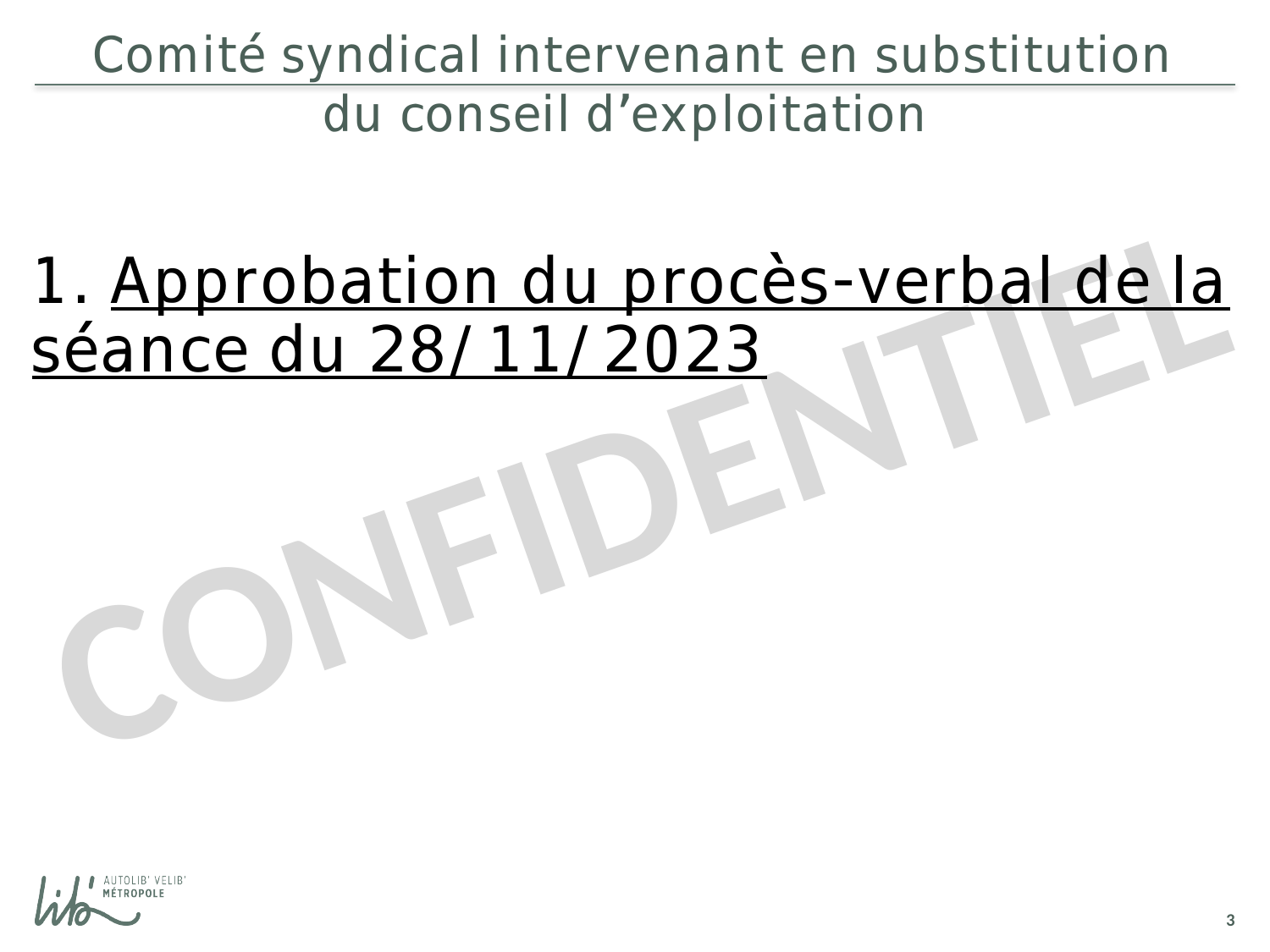

Comité syndical intervenant en substitution du conseil d’exploitation
# 1. Approbation du procès-verbal de la séance du 28/11/2023